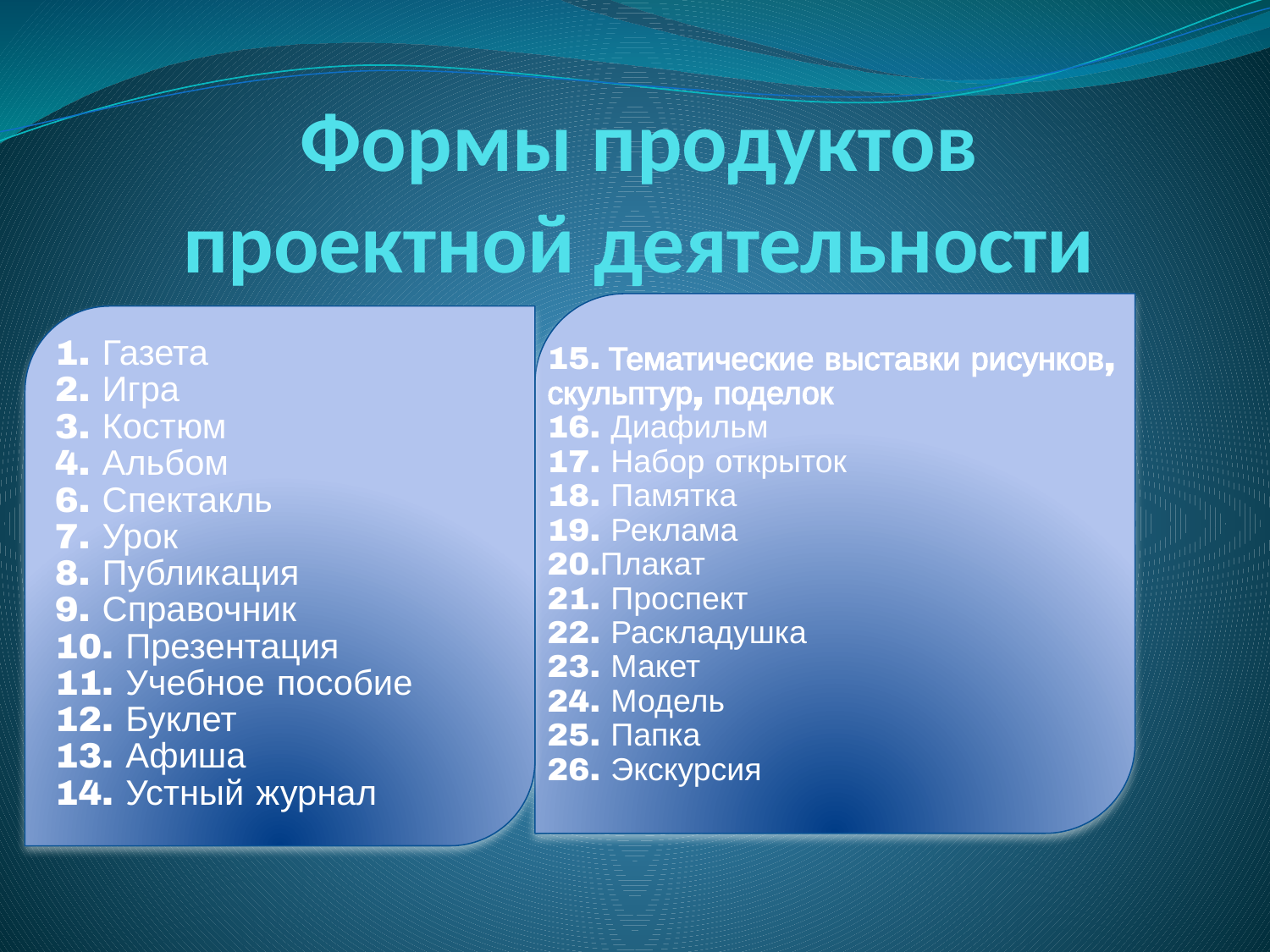

# Формы продуктов проектной деятельности

1. Газета
2. Игра
3. Костюм
4. Альбом
6. Спектакль
7. Урок
8. Публикация
9. Справочник
10. Презентация
11. Учебное пособие
12. Буклет
13. Афиша
14. Устный журнал

15. Тематические выставки рисунков, скульптур, поделок
16. Диафильм
17. Набор открыток
18. Памятка
19. Реклама
20.Плакат
21. Проспект
22. Раскладушка
23. Макет
24. Модель
25. Папка
26. Экскурсия